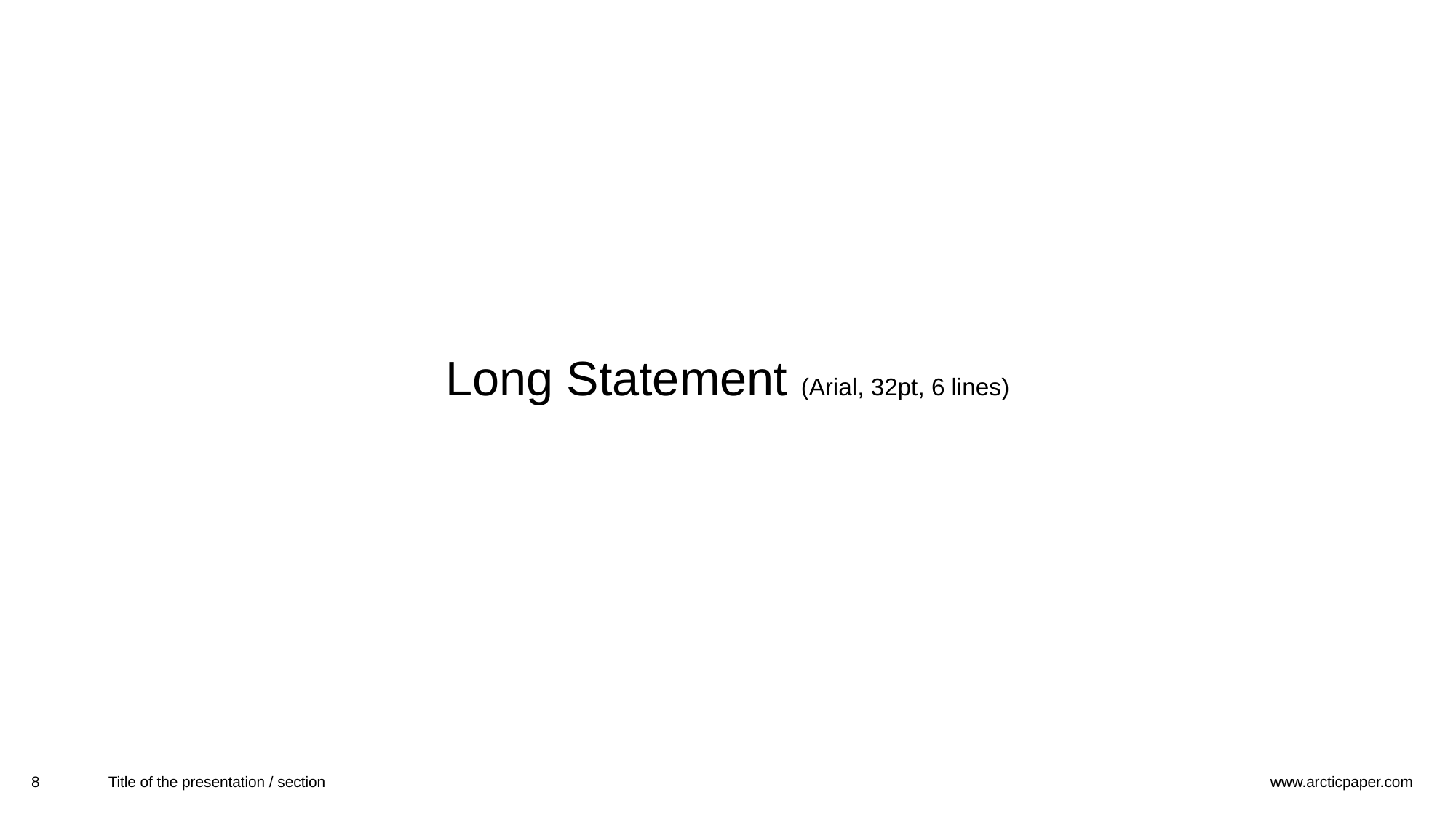

Long Statement (Arial, 32pt, 6 lines)
8
Title of the presentation / section
www.arcticpaper.com